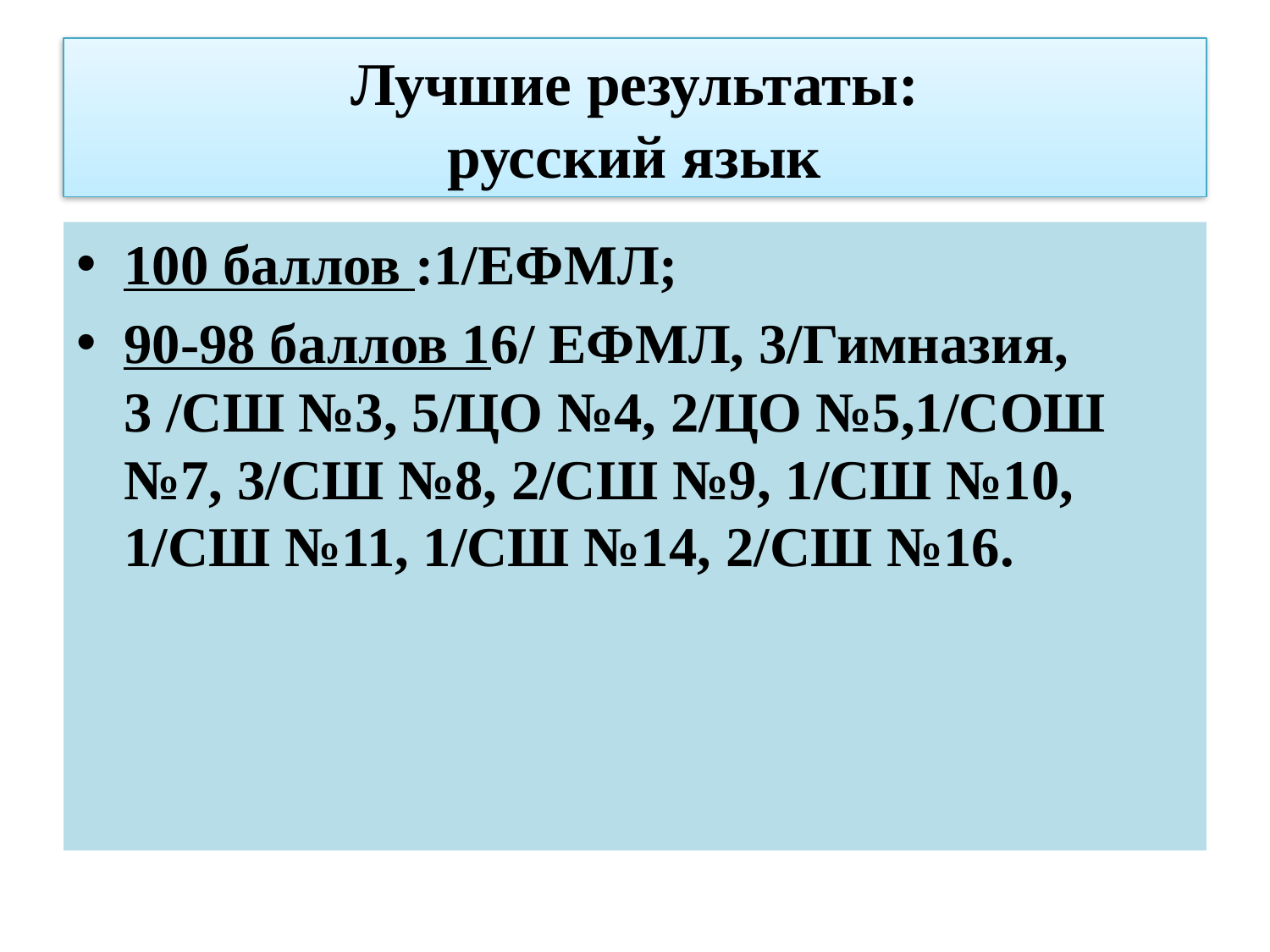

# Лучшие результаты: русский язык
100 баллов :1/ЕФМЛ;
90-98 баллов 16/ ЕФМЛ, 3/Гимназия,        3 /СШ №3, 5/ЦО №4, 2/ЦО №5,1/СОШ №7, 3/СШ №8, 2/СШ №9, 1/СШ №10, 1/СШ №11, 1/СШ №14, 2/СШ №16.